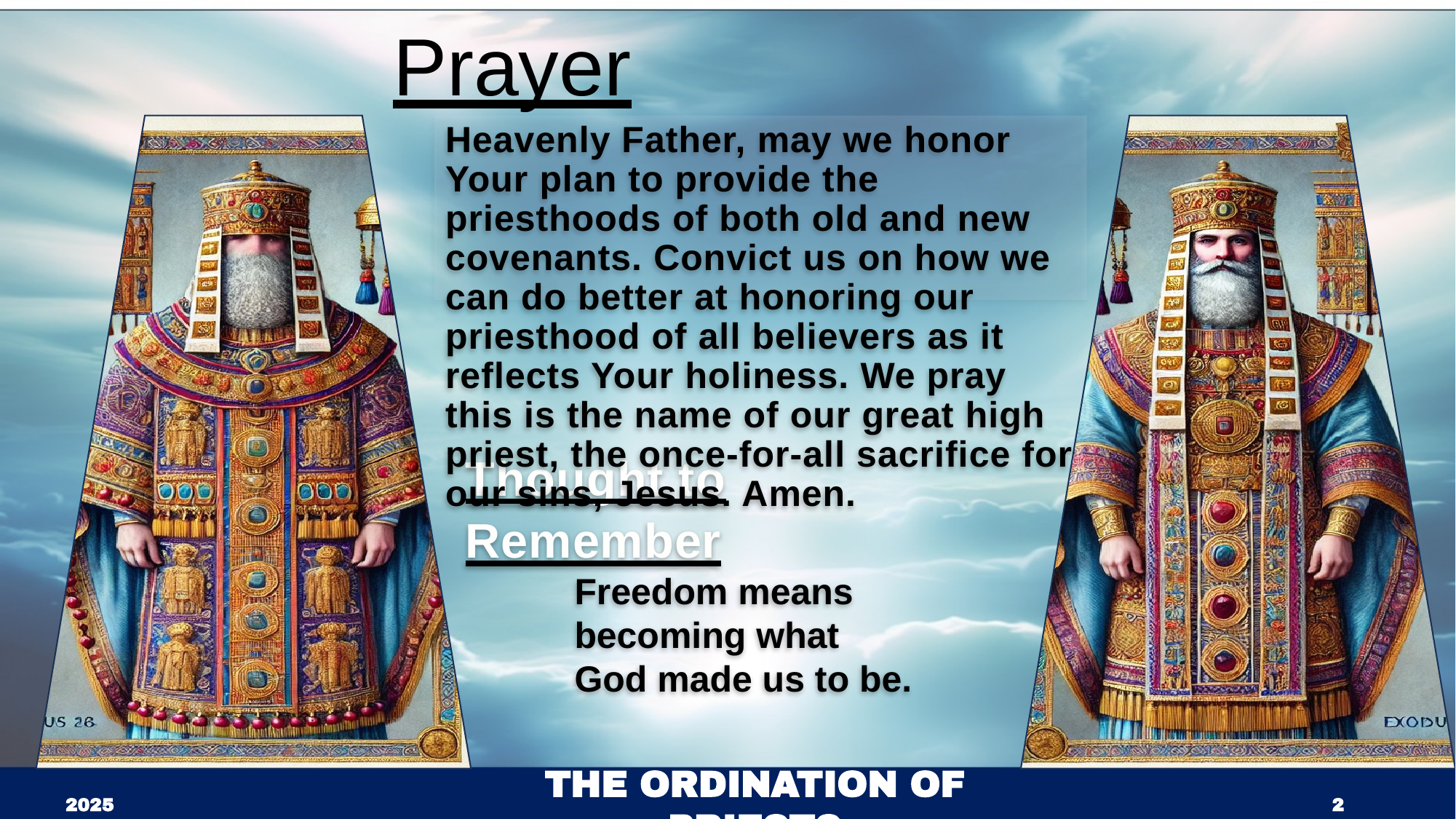

Prayer

Heavenly Father, may we honor Your plan to provide the priesthoods of both old and new covenants. Convict us on how we can do better at honoring our priesthood of all believers as it reflects Your holiness. We pray this is the name of our great high priest, the once-for-all sacrifice for our sins, Jesus. Amen.

Thought to Remember
Freedom means becoming what God made us to be.
2025
The Ordination of Priests
2